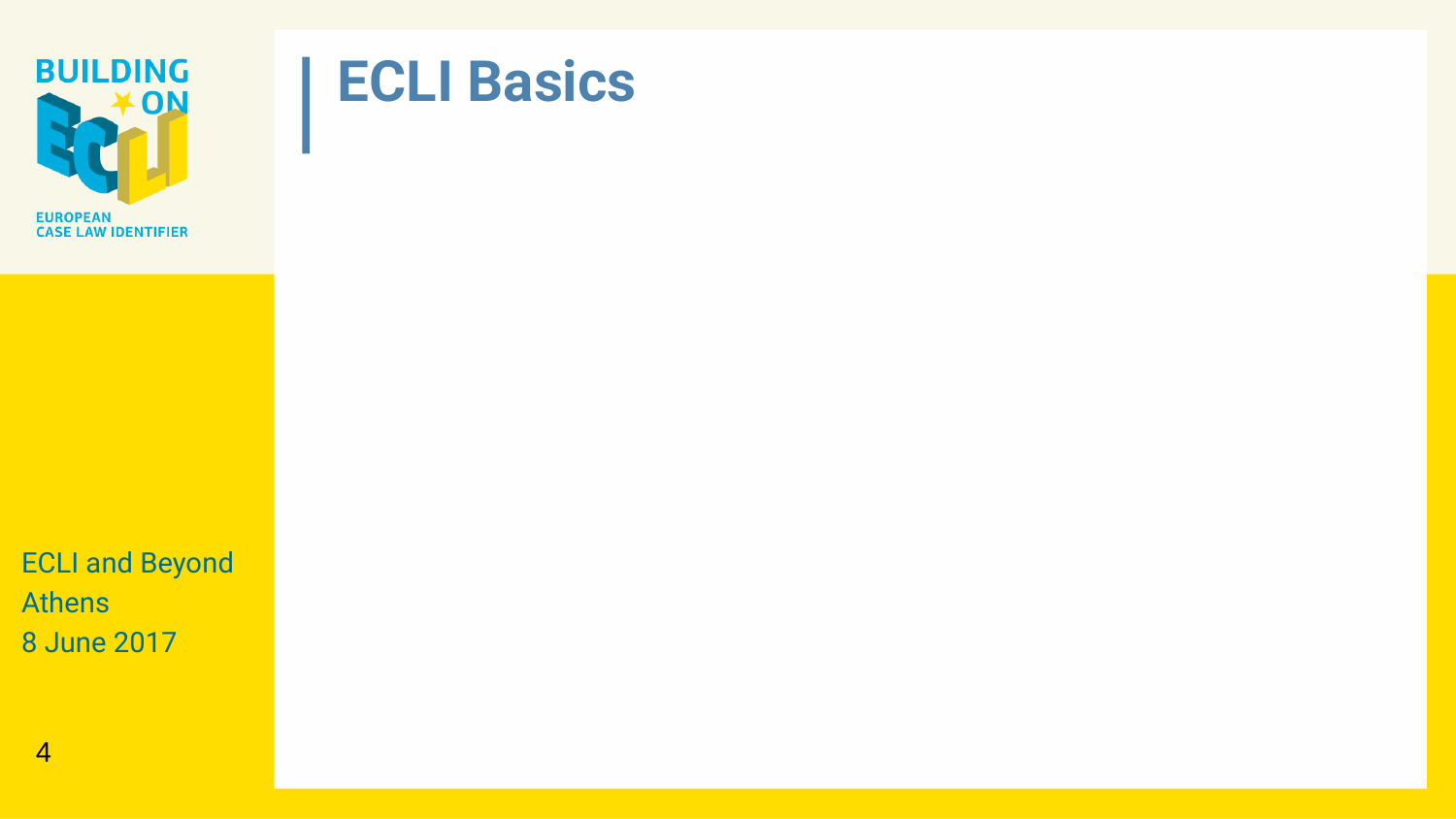

ECLI Basics

ECLI and Beyond
Athens
8 June 2017
4